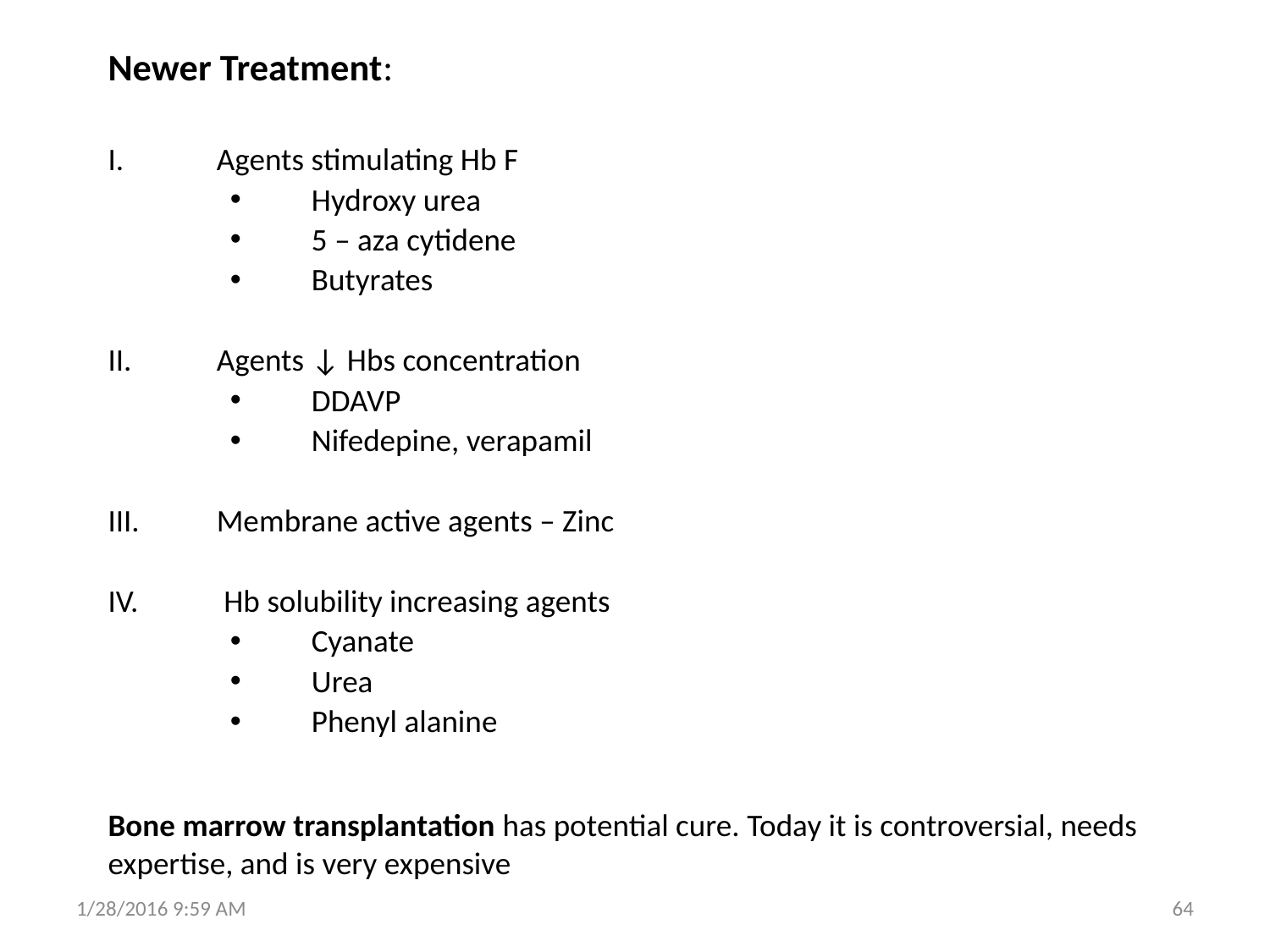

Newer Treatment:

Agents stimulating Hb F
Hydroxy urea
5 – aza cytidene
Butyrates

Agents ↓ Hbs concentration
DDAVP
Nifedepine, verapamil

Membrane active agents – Zinc

 Hb solubility increasing agents
Cyanate
Urea
Phenyl alanine

Bone marrow transplantation has potential cure. Today it is controversial, needs expertise, and is very expensive

1/28/2016 9:59 AM
64